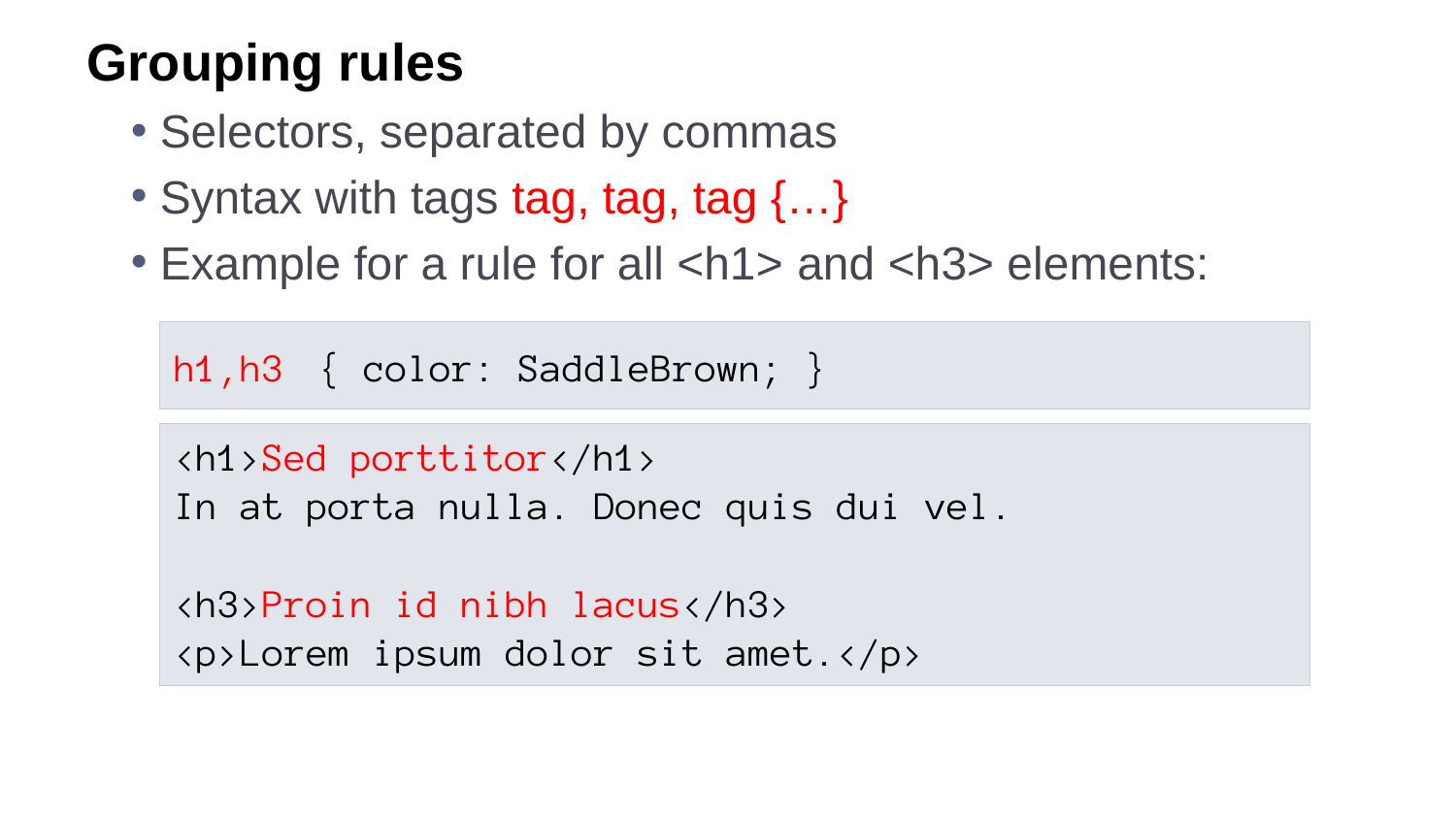

Grouping rules
Selectors, separated by commas
Syntax with tags tag, tag, tag {…}
Example for a rule for all <h1> and <h3> elements:
h1,h3	{ color: SaddleBrown; }
<h1>Sed porttitor</h1>
In at porta nulla. Donec quis dui vel.

<h3>Proin id nibh lacus</h3>
<p>Lorem ipsum dolor sit amet.</p>